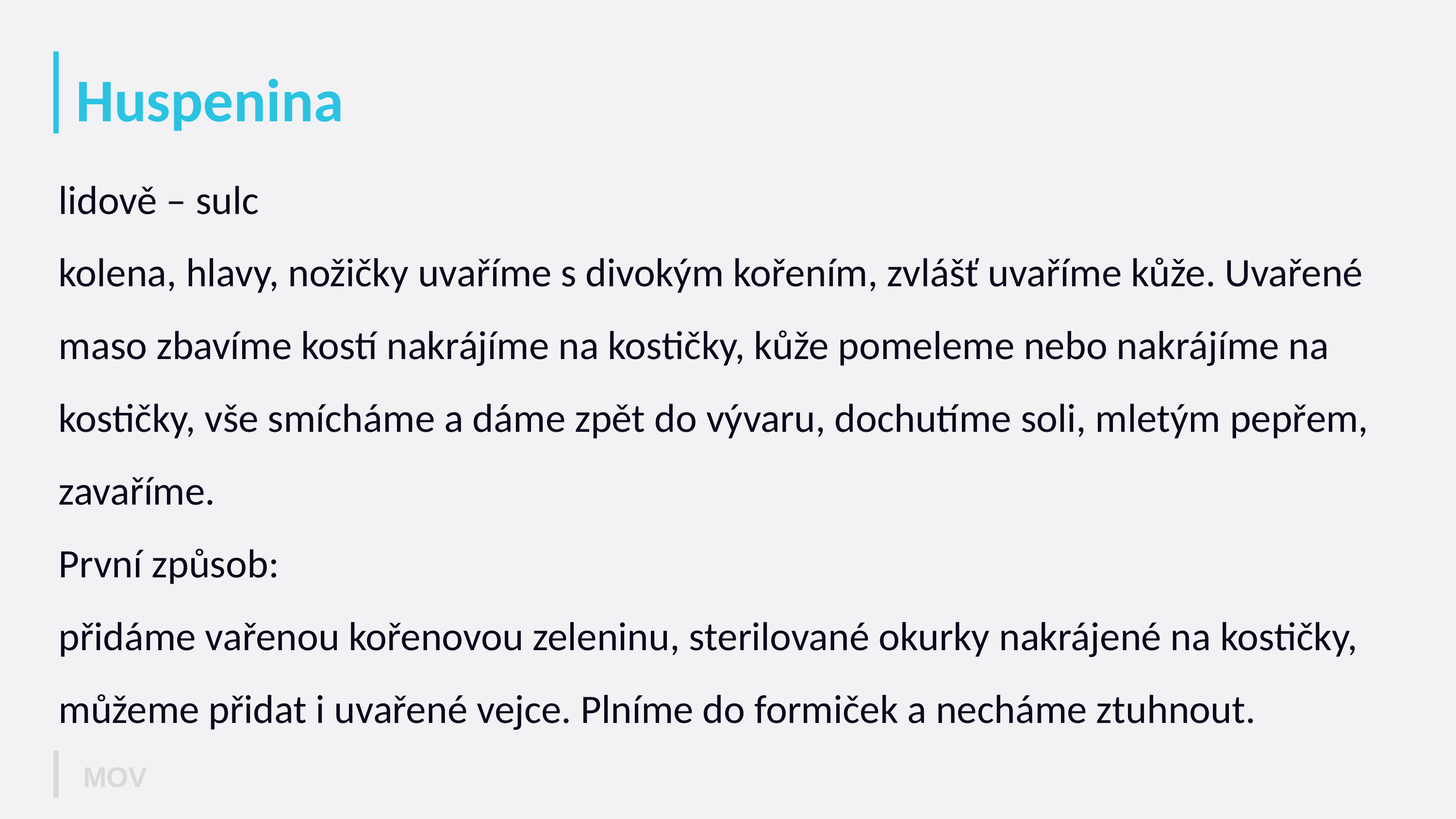

# Huspenina
lidově – sulc
kolena, hlavy, nožičky uvaříme s divokým kořením, zvlášť uvaříme kůže. Uvařené maso zbavíme kostí nakrájíme na kostičky, kůže pomeleme nebo nakrájíme na kostičky, vše smícháme a dáme zpět do vývaru, dochutíme soli, mletým pepřem, zavaříme.
První způsob:
přidáme vařenou kořenovou zeleninu, sterilované okurky nakrájené na kostičky, můžeme přidat i uvařené vejce. Plníme do formiček a necháme ztuhnout.